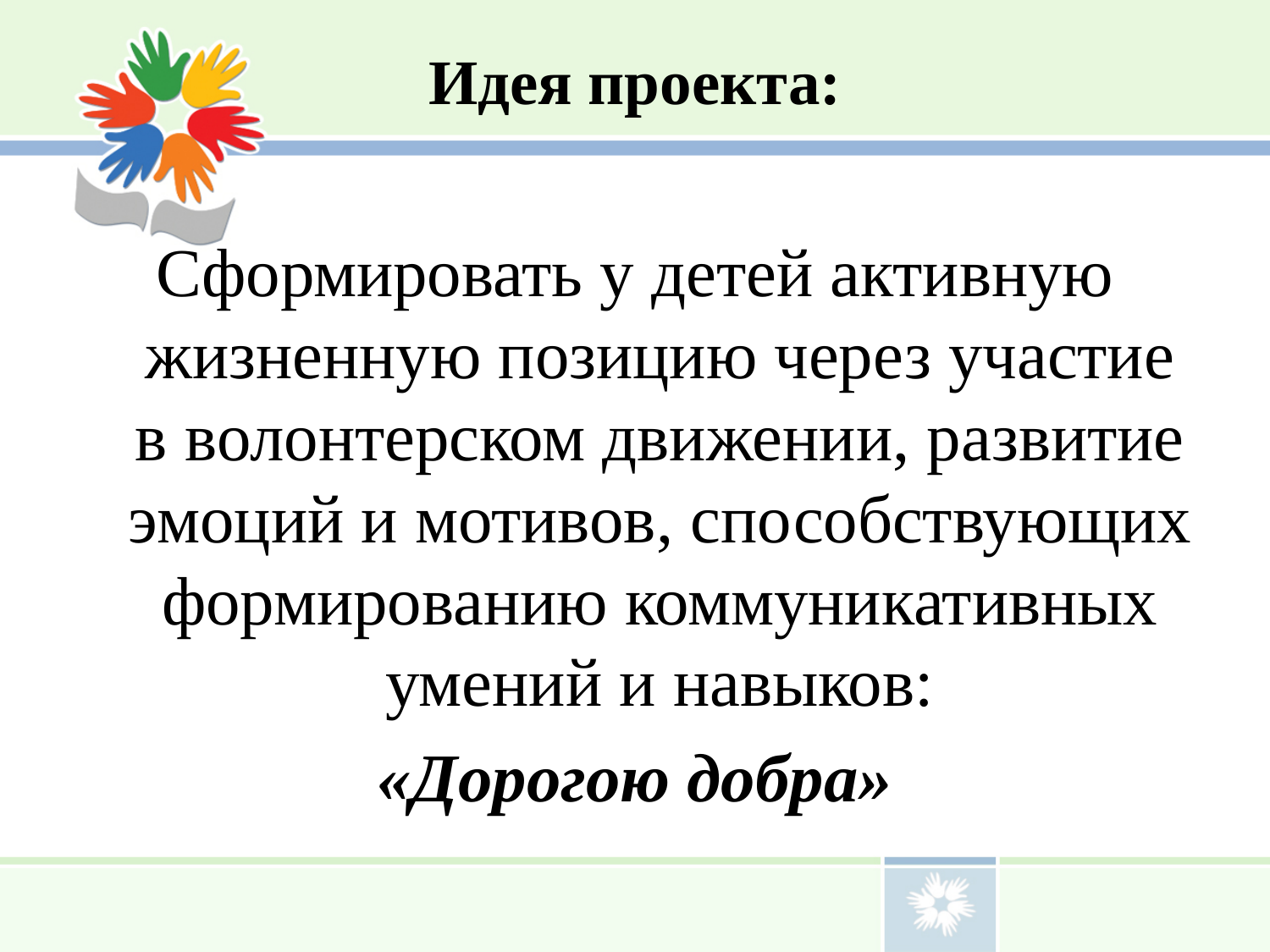

# Идея проекта:
Сформировать у детей активную жизненную позицию через участие в волонтерском движении, развитие эмоций и мотивов, способствующих формированию коммуникативных умений и навыков:
«Дорогою добра»